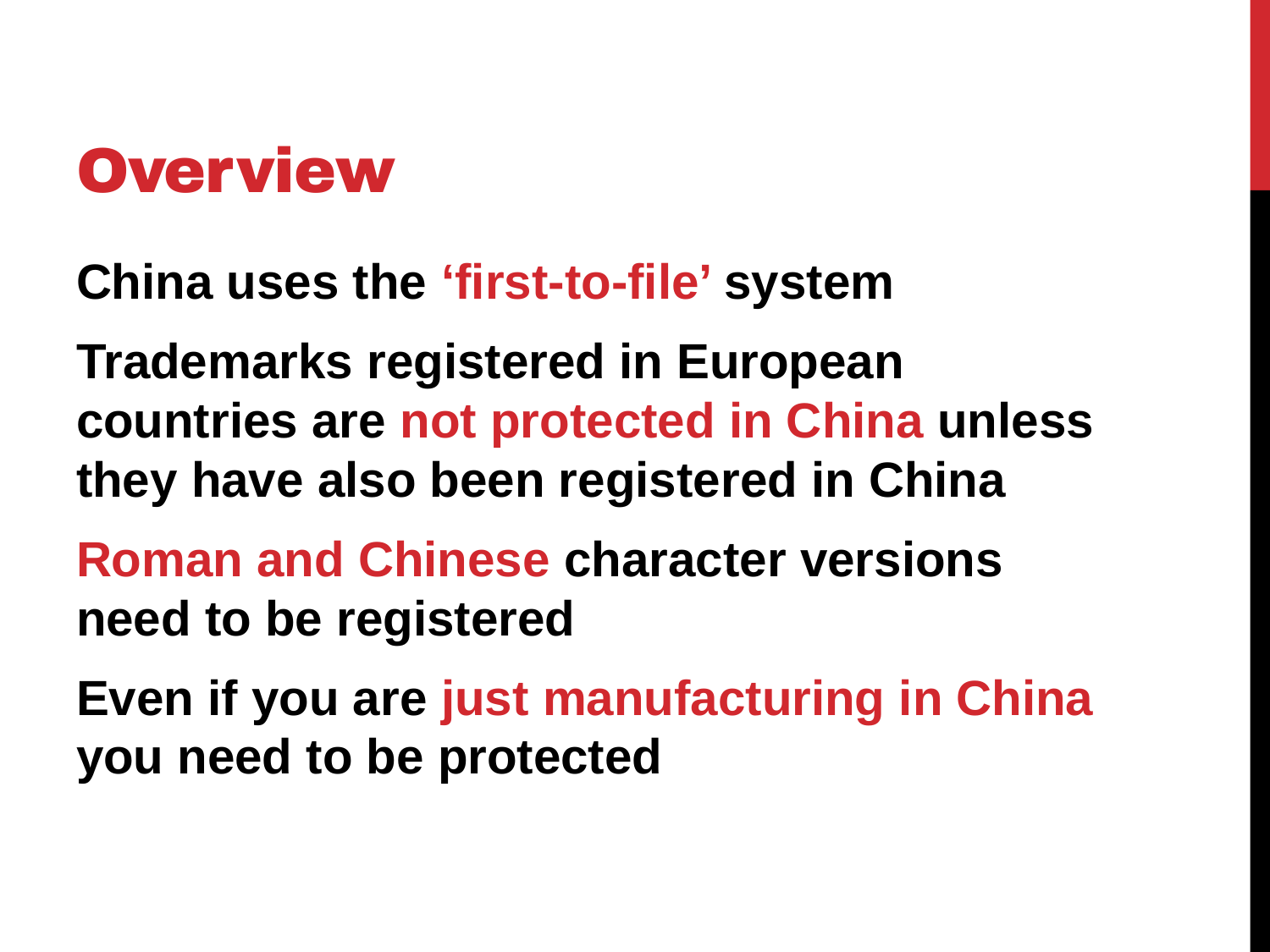

# Overview
China uses the ‘first-to-file’ system
Trademarks registered in European countries are not protected in China unless they have also been registered in China
Roman and Chinese character versions need to be registered
Even if you are just manufacturing in China you need to be protected